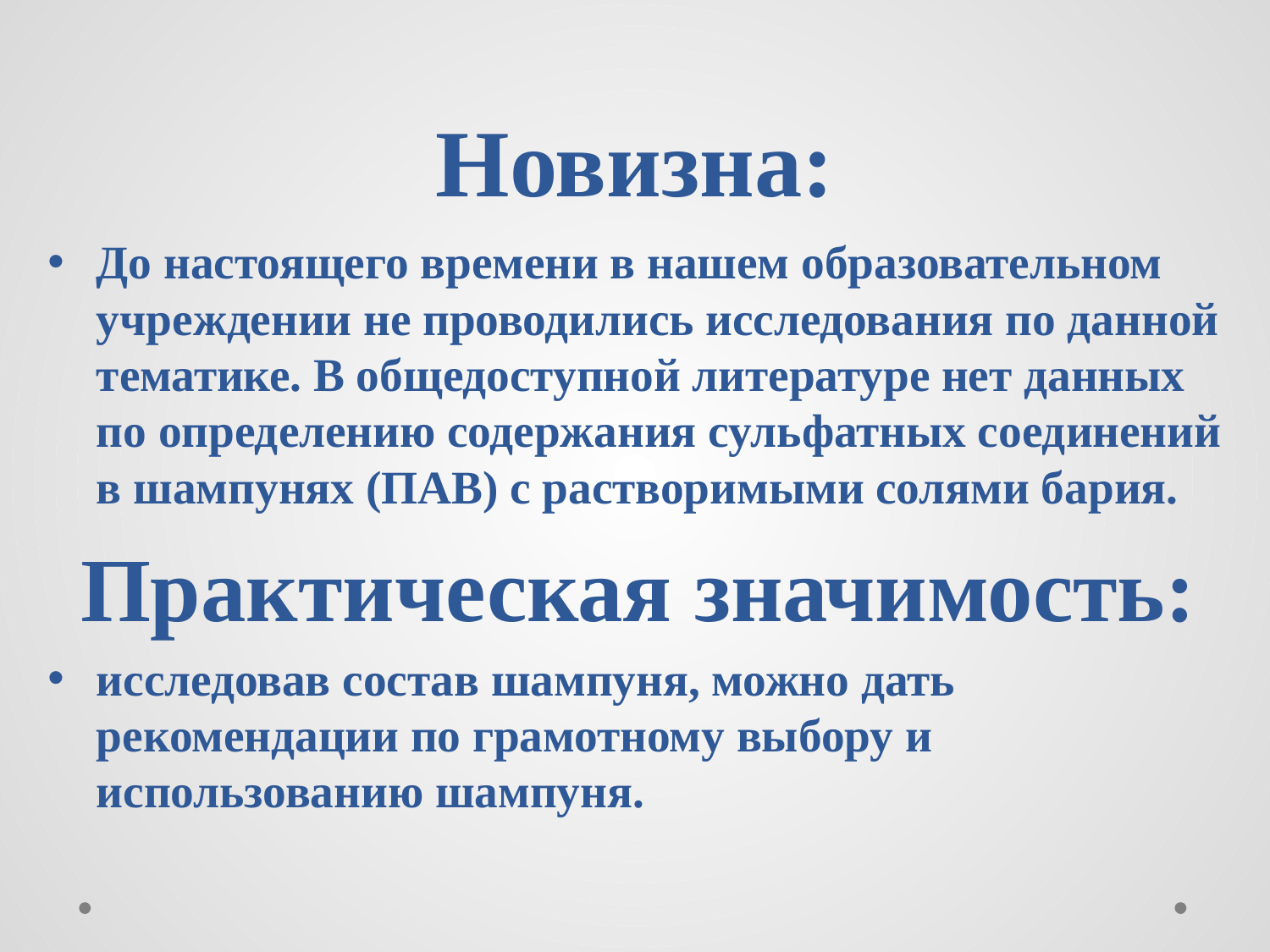

# Новизна:
До настоящего времени в нашем образовательном учреждении не проводились исследования по данной тематике. В общедоступной литературе нет данных по определению содержания сульфатных соединений в шампунях (ПАВ) с растворимыми солями бария.
Практическая значимость:
исследовав состав шампуня, можно дать рекомендации по грамотному выбору и использованию шампуня.